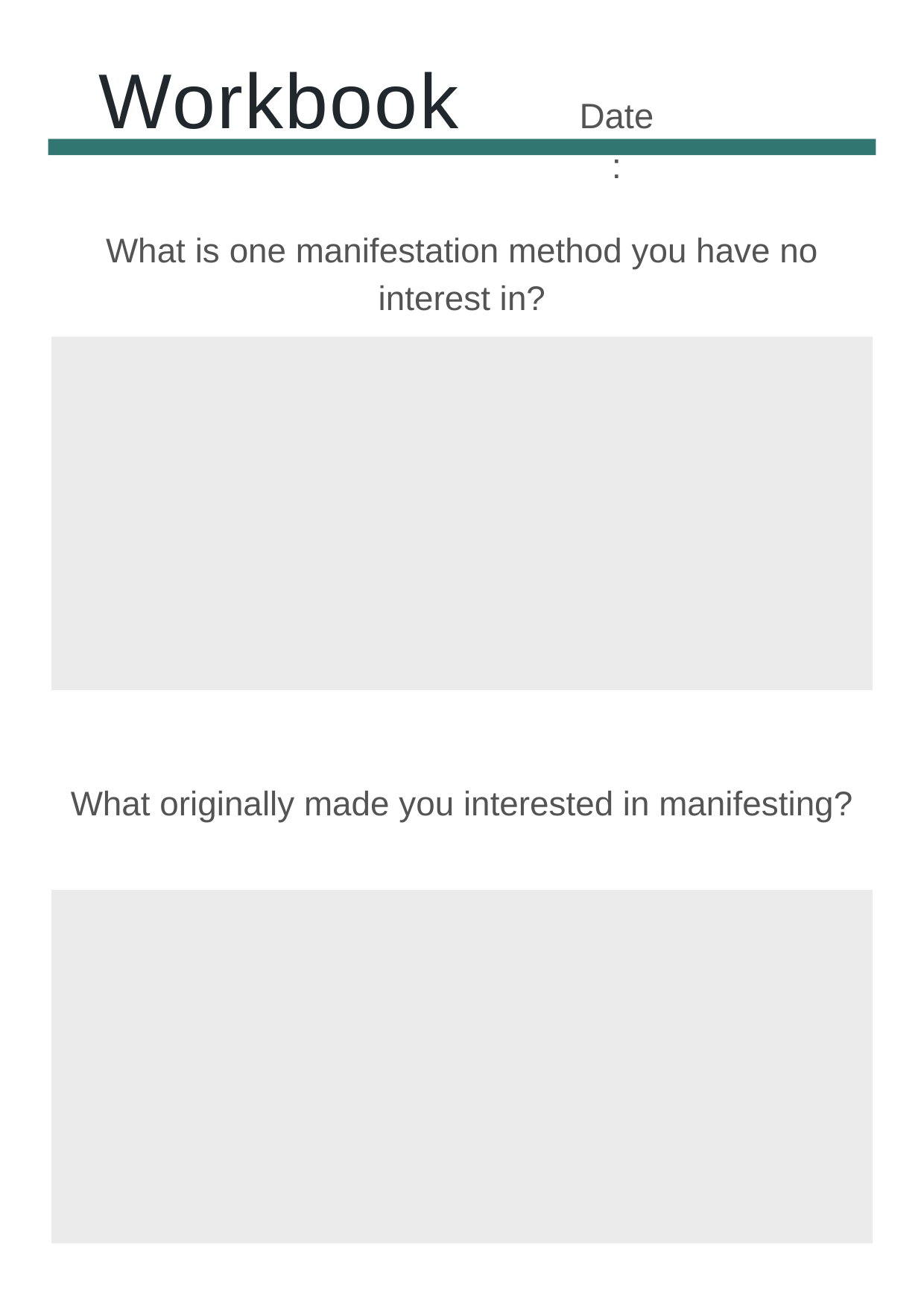

Workbook
Date:

What is one manifestation method you have no interest in?

What originally made you interested in manifesting?